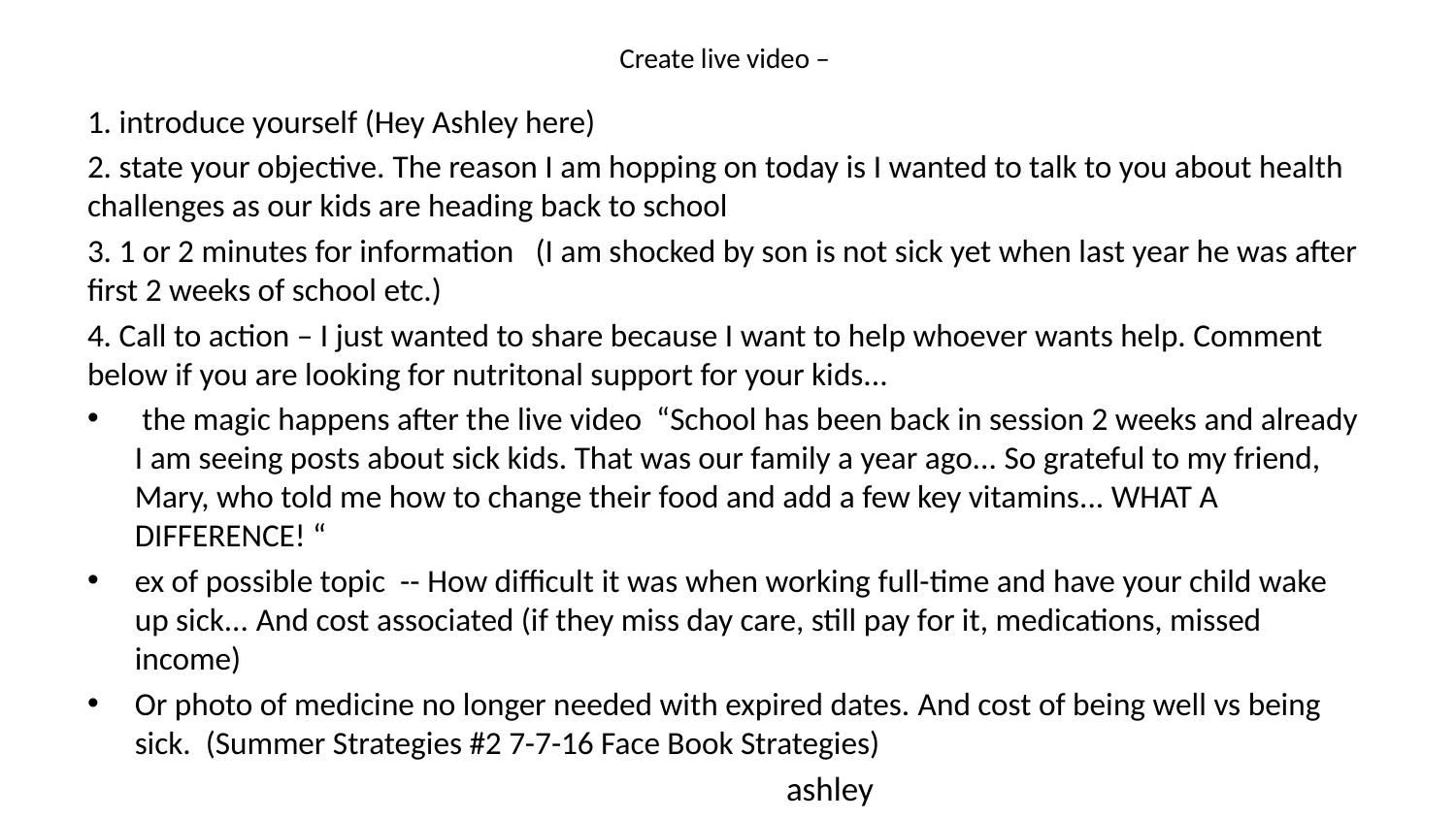

# Create live video –
1. introduce yourself (Hey Ashley here)
2. state your objective. The reason I am hopping on today is I wanted to talk to you about health challenges as our kids are heading back to school
3. 1 or 2 minutes for information   (I am shocked by son is not sick yet when last year he was after first 2 weeks of school etc.)
4. Call to action – I just wanted to share because I want to help whoever wants help. Comment below if you are looking for nutritonal support for your kids...
 the magic happens after the live video  “School has been back in session 2 weeks and already I am seeing posts about sick kids. That was our family a year ago... So grateful to my friend, Mary, who told me how to change their food and add a few key vitamins... WHAT A DIFFERENCE! “
ex of possible topic  -- How difficult it was when working full-time and have your child wake up sick... And cost associated (if they miss day care, still pay for it, medications, missed income)
Or photo of medicine no longer needed with expired dates. And cost of being well vs being sick.  (Summer Strategies #2 7-7-16 Face Book Strategies)
						ashley